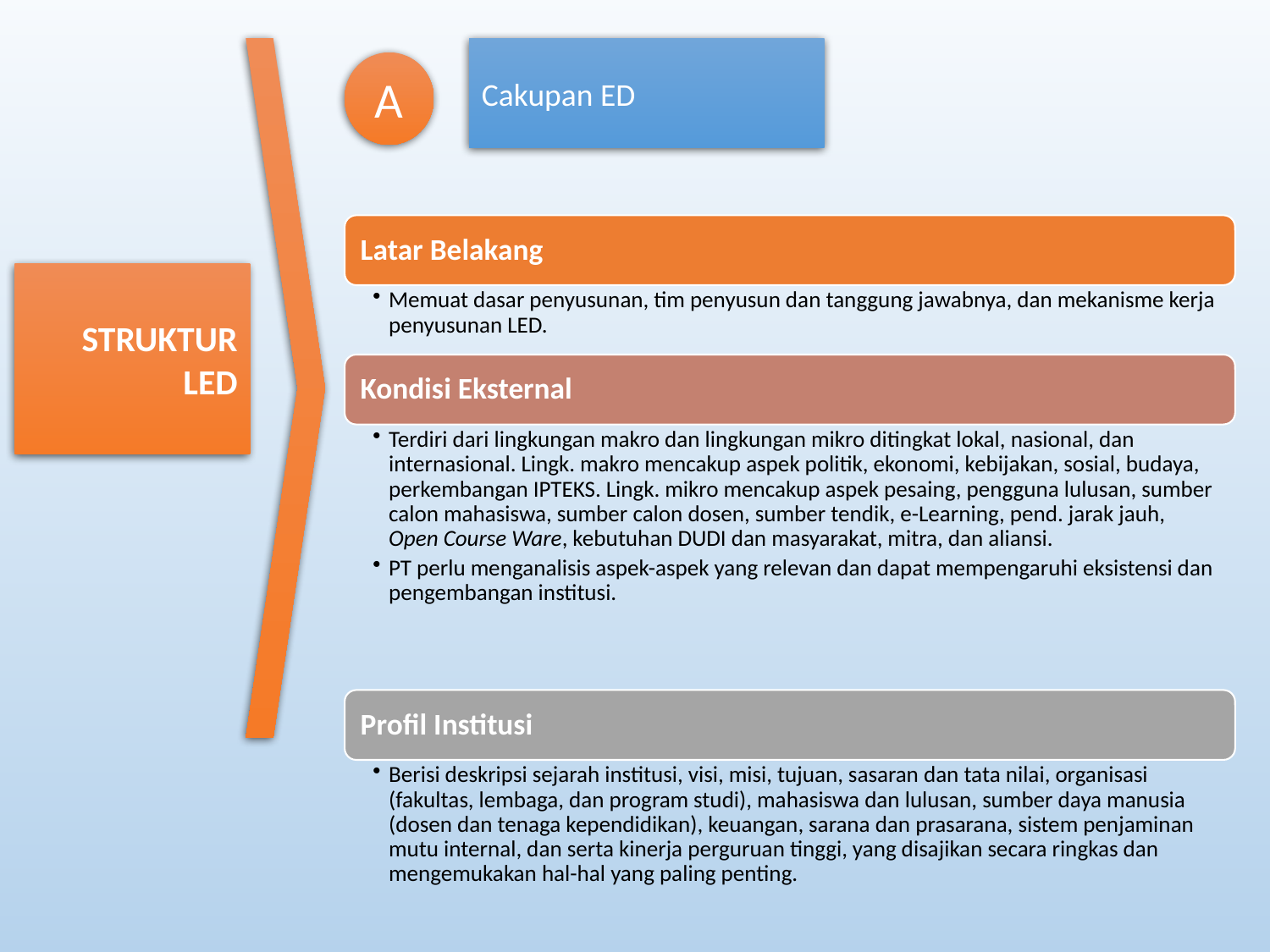

Cakupan ED
A
Latar Belakang
Memuat dasar penyusunan, tim penyusun dan tanggung jawabnya, dan mekanisme kerja penyusunan LED.
Kondisi Eksternal
Terdiri dari lingkungan makro dan lingkungan mikro ditingkat lokal, nasional, dan internasional. Lingk. makro mencakup aspek politik, ekonomi, kebijakan, sosial, budaya, perkembangan IPTEKS. Lingk. mikro mencakup aspek pesaing, pengguna lulusan, sumber calon mahasiswa, sumber calon dosen, sumber tendik, e-Learning, pend. jarak jauh, Open Course Ware, kebutuhan DUDI dan masyarakat, mitra, dan aliansi.
PT perlu menganalisis aspek-aspek yang relevan dan dapat mempengaruhi eksistensi dan pengembangan institusi.
Profil Institusi
Berisi deskripsi sejarah institusi, visi, misi, tujuan, sasaran dan tata nilai, organisasi (fakultas, lembaga, dan program studi), mahasiswa dan lulusan, sumber daya manusia (dosen dan tenaga kependidikan), keuangan, sarana dan prasarana, sistem penjaminan mutu internal, dan serta kinerja perguruan tinggi, yang disajikan secara ringkas dan mengemukakan hal-hal yang paling penting.
STRUKTUR LED